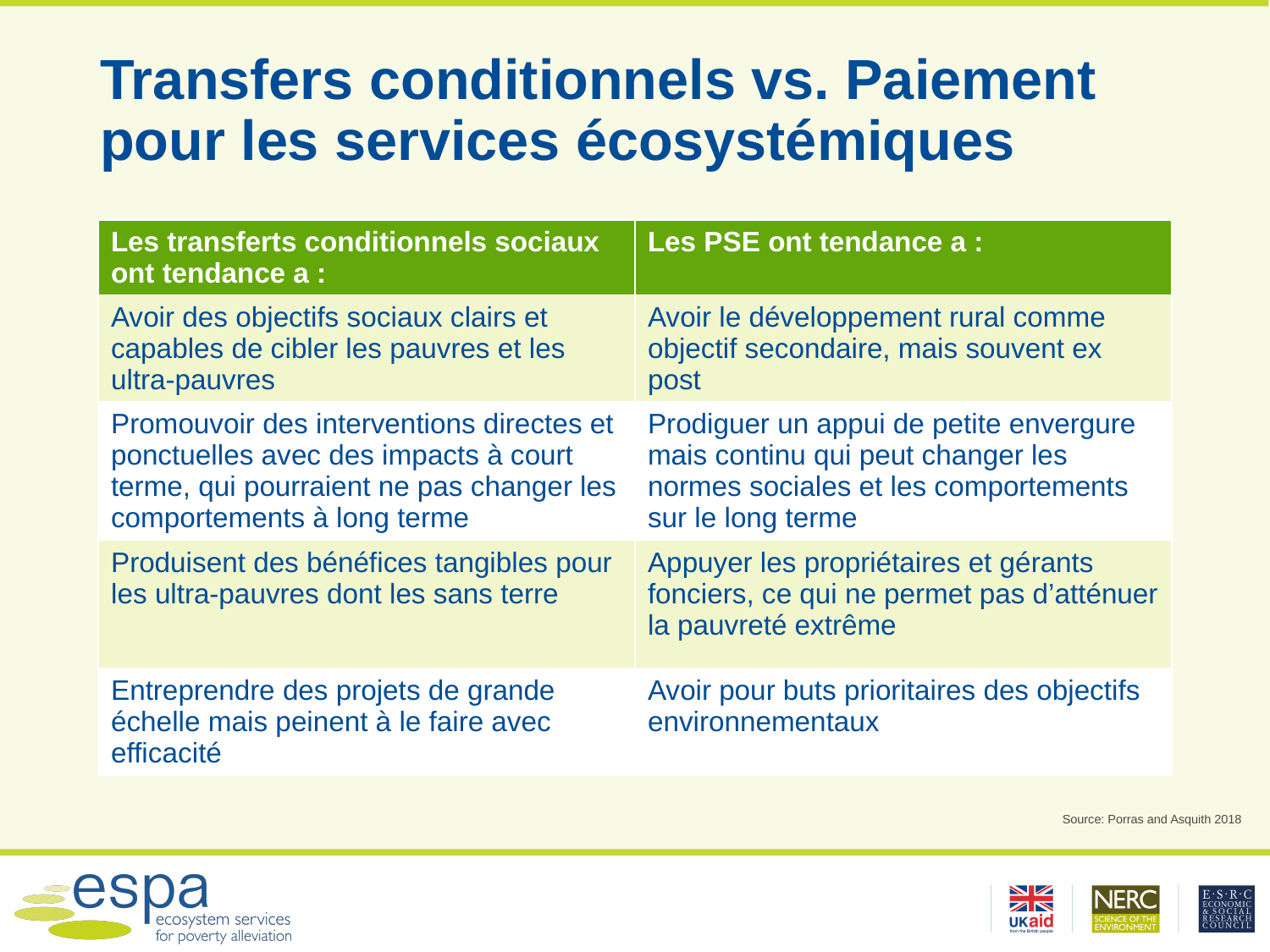

# Transfers conditionnels vs. Paiement pour les services écosystémiques
| Les transferts conditionnels sociaux ont tendance a : | Les PSE ont tendance a : |
| --- | --- |
| Avoir des objectifs sociaux clairs et capables de cibler les pauvres et les ultra-pauvres | Avoir le développement rural comme objectif secondaire, mais souvent ex post |
| Promouvoir des interventions directes et ponctuelles avec des impacts à court terme, qui pourraient ne pas changer les comportements à long terme | Prodiguer un appui de petite envergure mais continu qui peut changer les normes sociales et les comportements sur le long terme |
| Produisent des bénéfices tangibles pour les ultra-pauvres dont les sans terre | Appuyer les propriétaires et gérants fonciers, ce qui ne permet pas d’atténuer la pauvreté extrême |
| Entreprendre des projets de grande échelle mais peinent à le faire avec efficacité | Avoir pour buts prioritaires des objectifs environnementaux |
Source: Porras and Asquith 2018